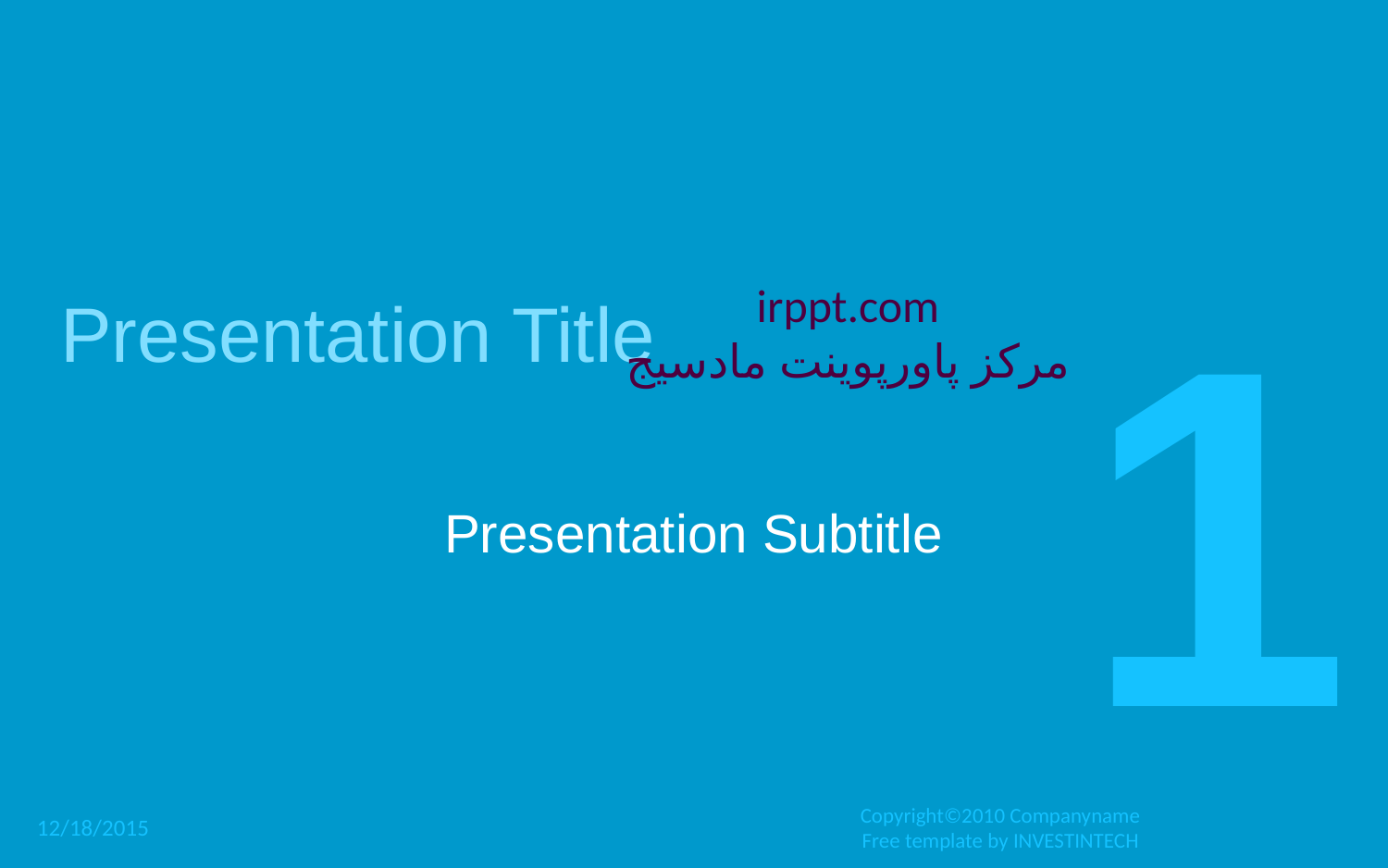

1
# Presentation Title
irppt.com
مرکز پاورپوینت مادسیج
Presentation Subtitle
12/18/2015
Copyright©2010 Companyname
Free template by INVESTINTECH